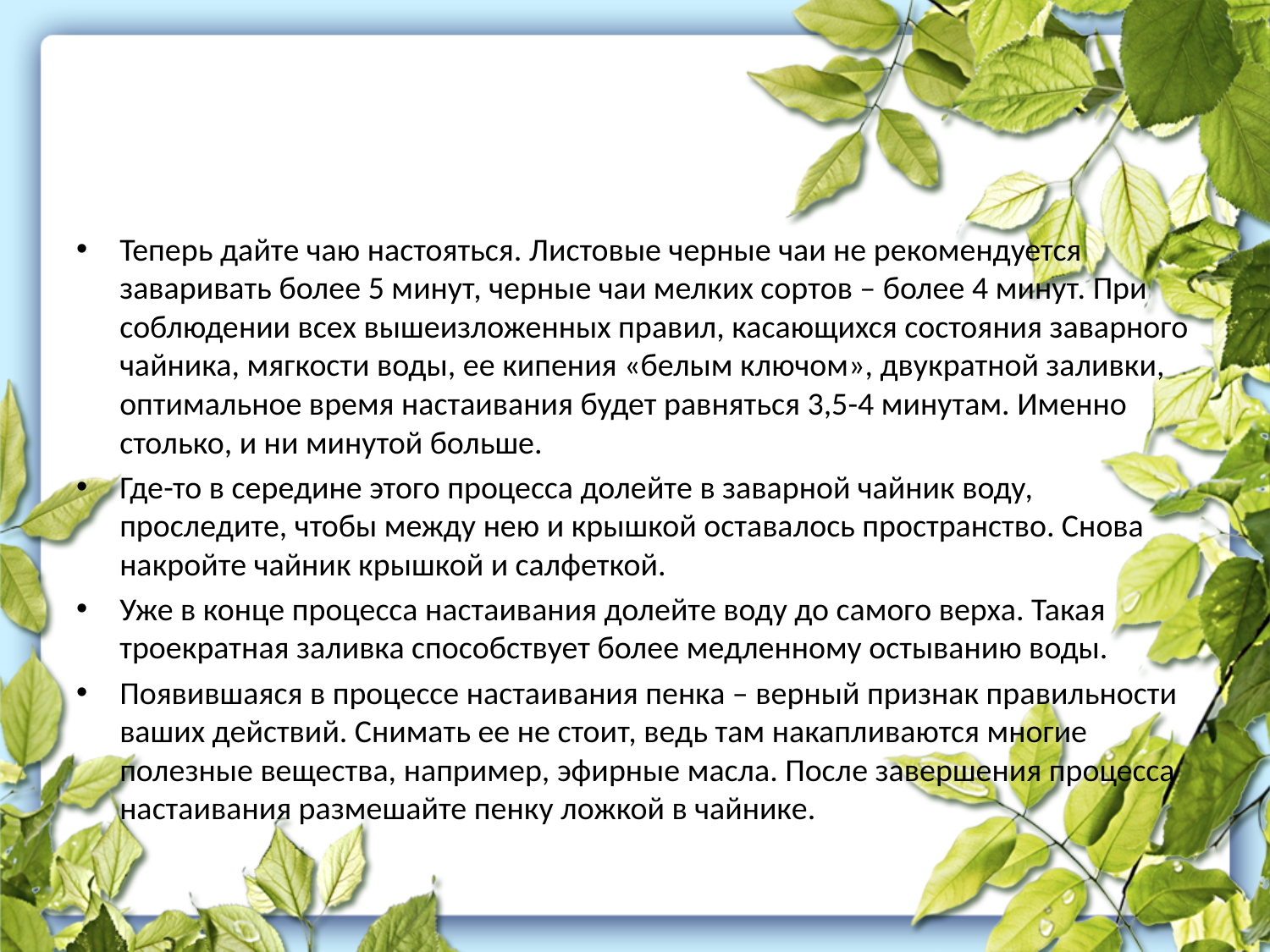

#
Теперь дайте чаю настояться. Листовые черные чаи не рекомендуется заваривать более 5 минут, черные чаи мелких сортов – более 4 минут. При соблюдении всех вышеизложенных правил, касающихся состояния заварного чайника, мягкости воды, ее кипения «белым ключом», двукратной заливки, оптимальное время настаивания будет равняться 3,5-4 минутам. Именно столько, и ни минутой больше.
Где-то в середине этого процесса долейте в заварной чайник воду, проследите, чтобы между нею и крышкой оставалось пространство. Снова накройте чайник крышкой и салфеткой.
Уже в конце процесса настаивания долейте воду до самого верха. Такая троекратная заливка способствует более медленному остыванию воды.
Появившаяся в процессе настаивания пенка – верный признак правильности ваших действий. Снимать ее не стоит, ведь там накапливаются многие полезные вещества, например, эфирные масла. После завершения процесса настаивания размешайте пенку ложкой в чайнике.